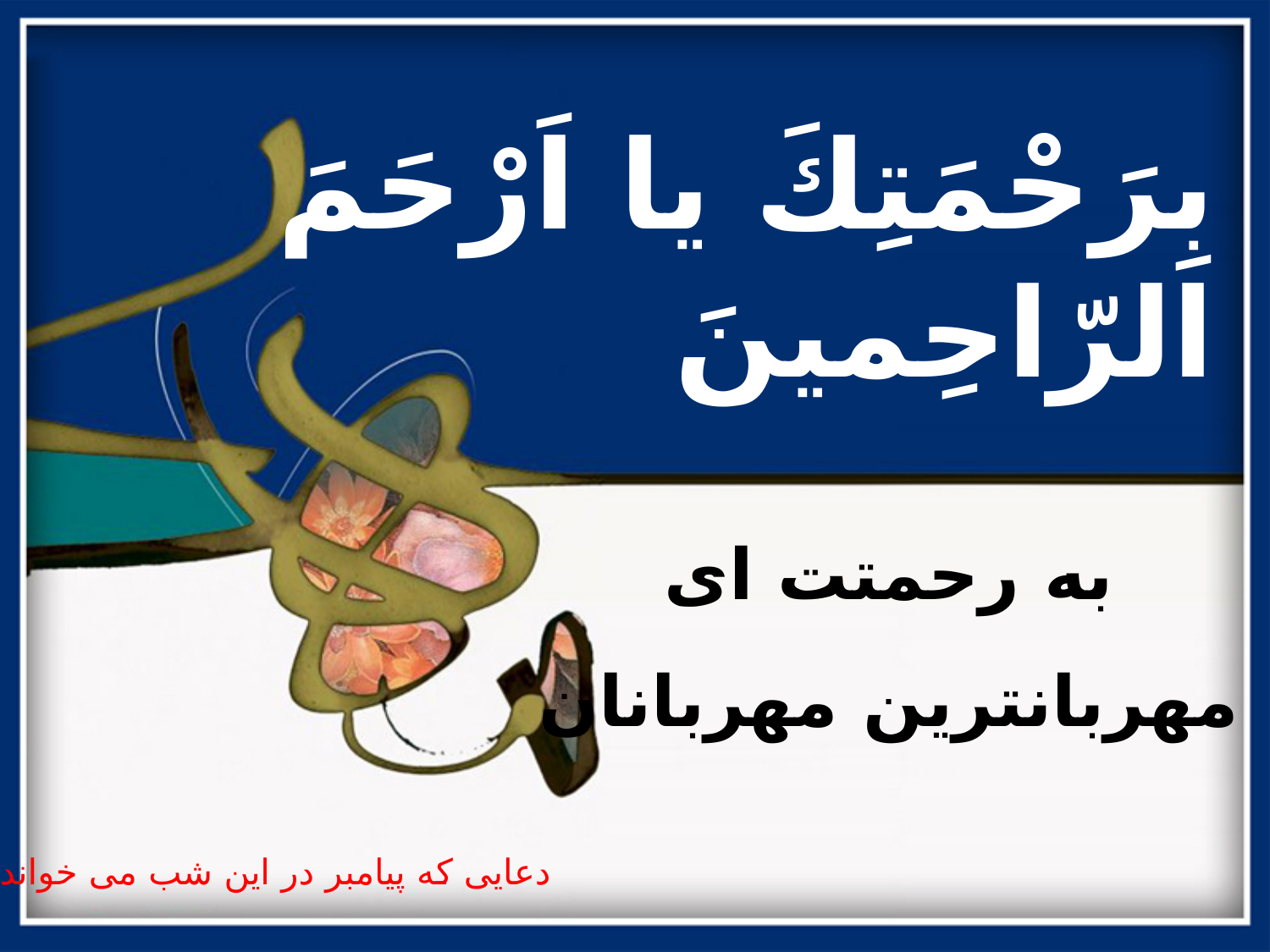

بِرَحْمَتِكَ يا اَرْحَمَ الرّاحِمينَ
به رحمتت اى مهربانترين مهربانان